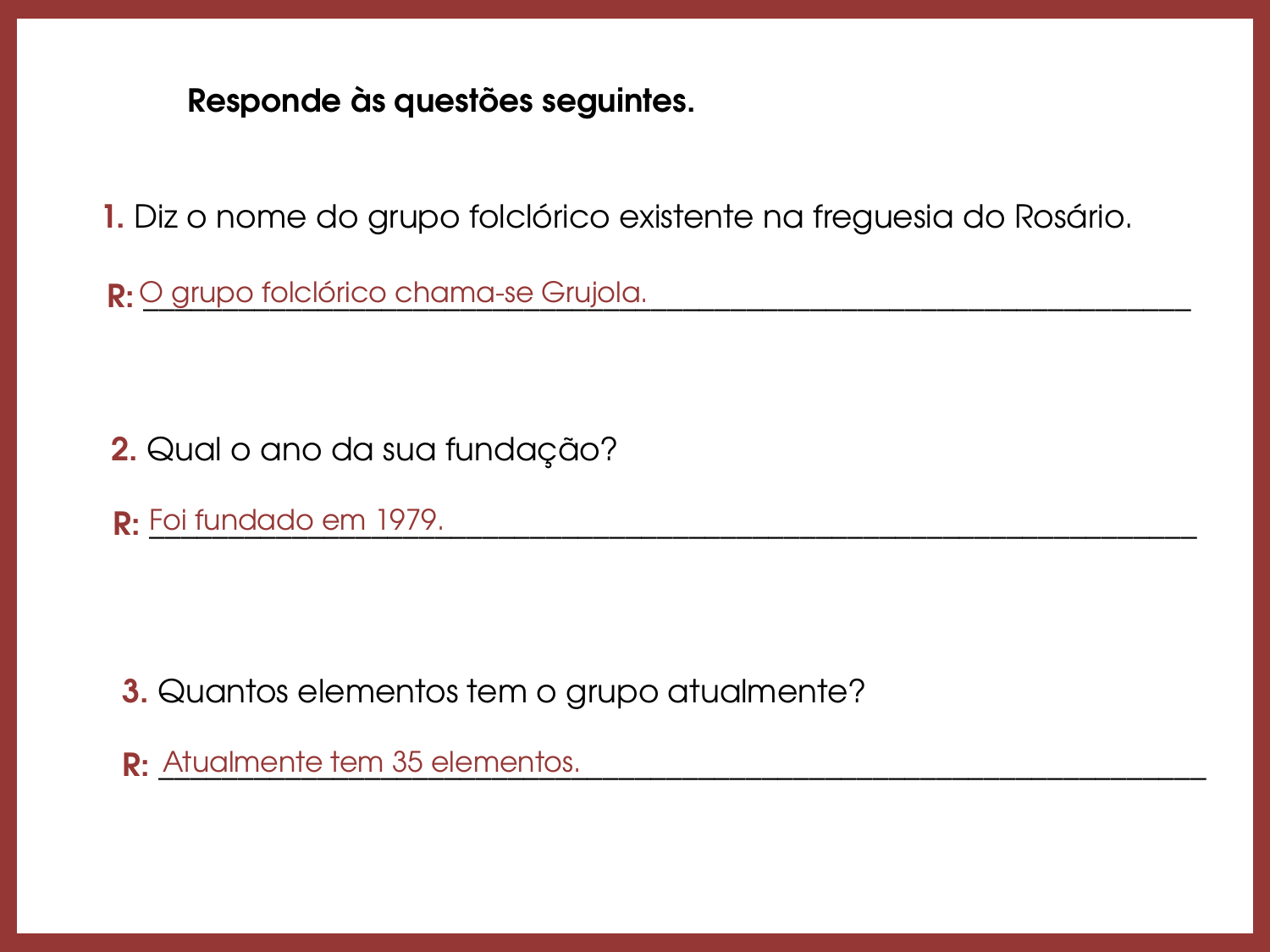

Responde às questões seguintes.
	1. Diz o nome do grupo folclórico existente na freguesia do Rosário.
	R: __________________________________________________________________
	O grupo folclórico chama-se Grujola.
	2. Qual o ano da sua fundação?
	R: __________________________________________________________________
	Foi fundado em 1979.
	3. Quantos elementos tem o grupo atualmente?
	R: __________________________________________________________________
	Atualmente tem 35 elementos.